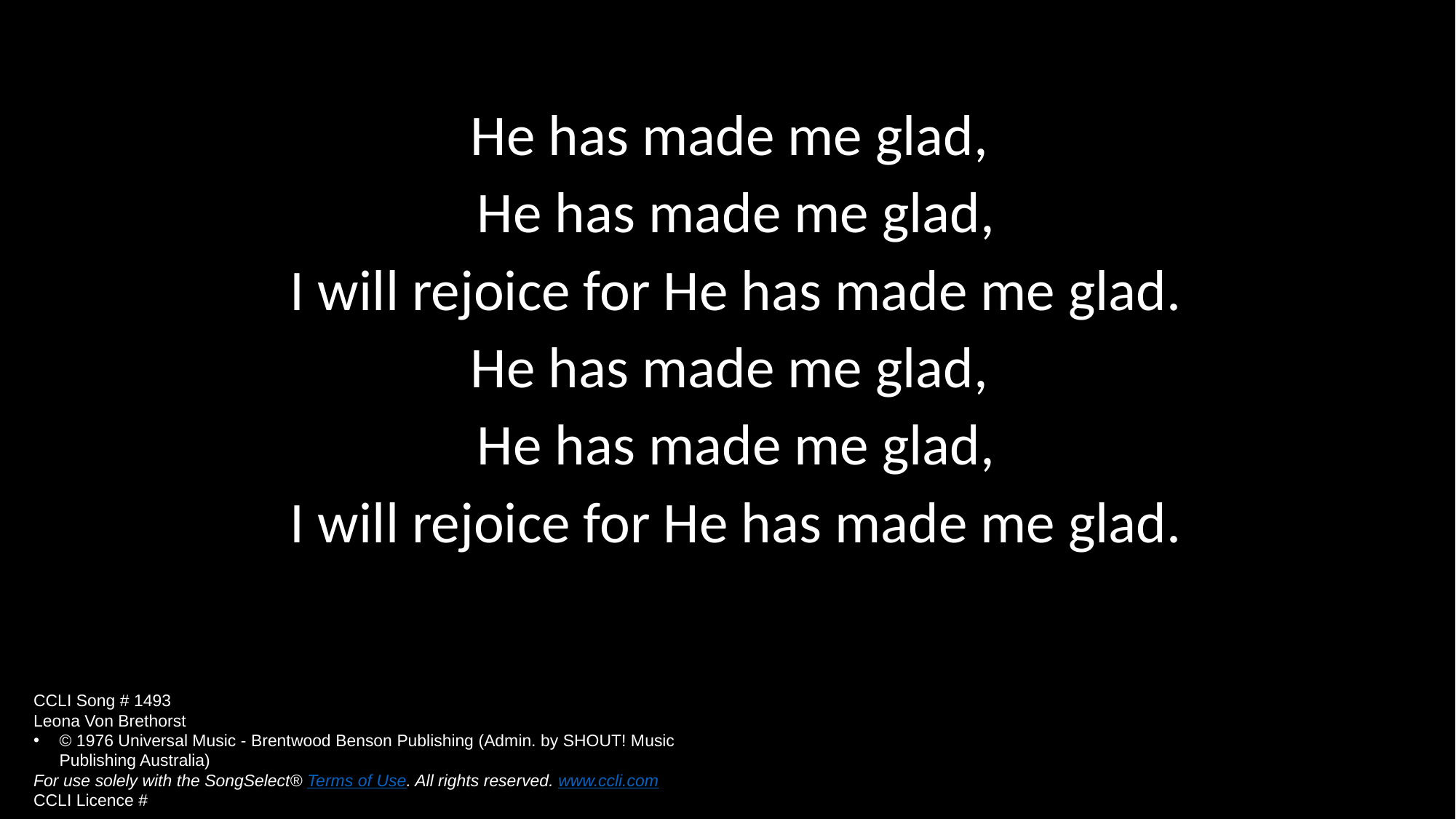

He has made me glad,
He has made me glad,
I will rejoice for He has made me glad.
He has made me glad,
He has made me glad,
I will rejoice for He has made me glad.
CCLI Song # 1493
Leona Von Brethorst
© 1976 Universal Music - Brentwood Benson Publishing (Admin. by SHOUT! Music Publishing Australia)
For use solely with the SongSelect® Terms of Use. All rights reserved. www.ccli.com
CCLI Licence #